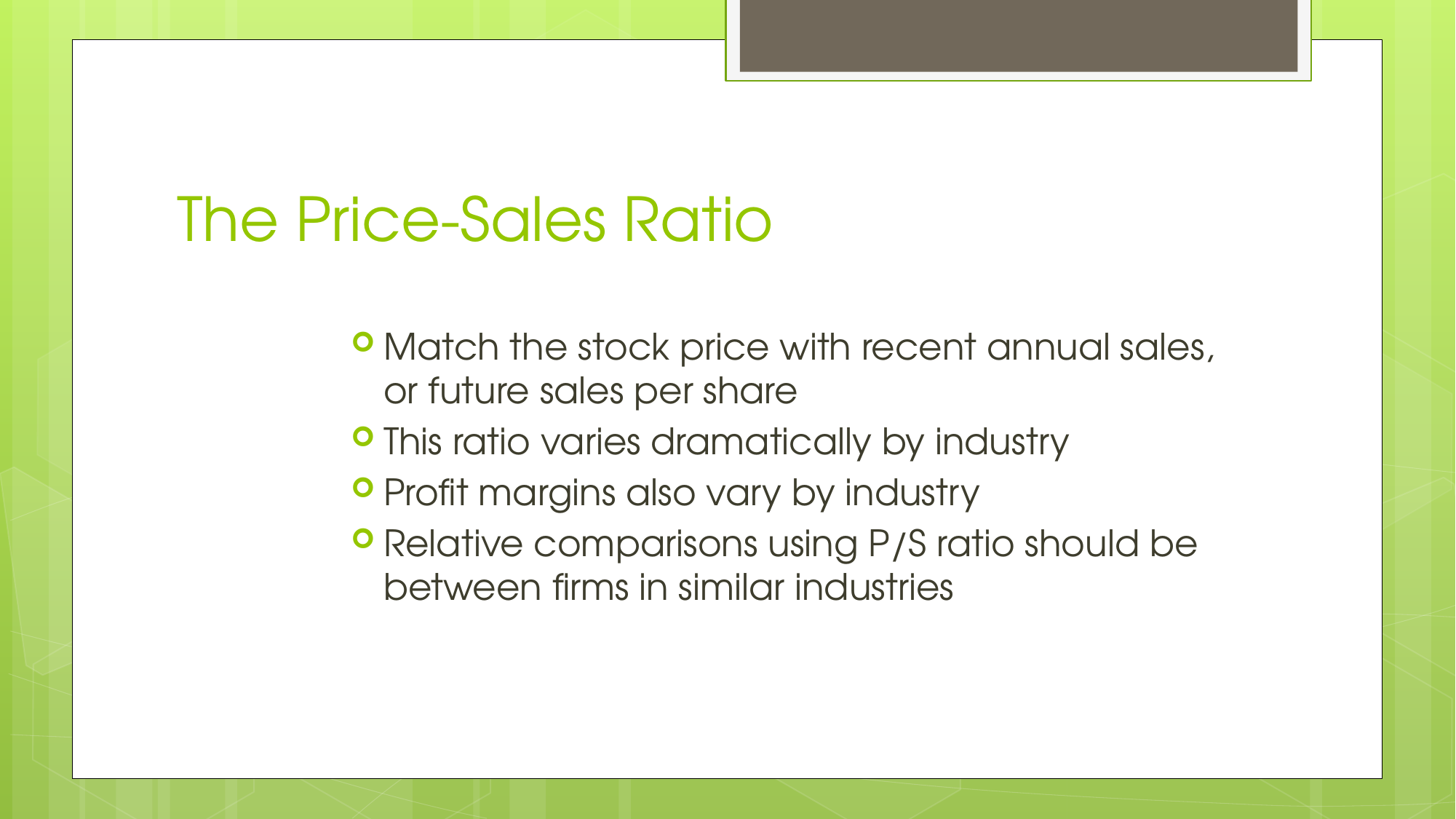

# The Price-Sales Ratio
Match the stock price with recent annual sales, or future sales per share
This ratio varies dramatically by industry
Profit margins also vary by industry
Relative comparisons using P/S ratio should be between firms in similar industries